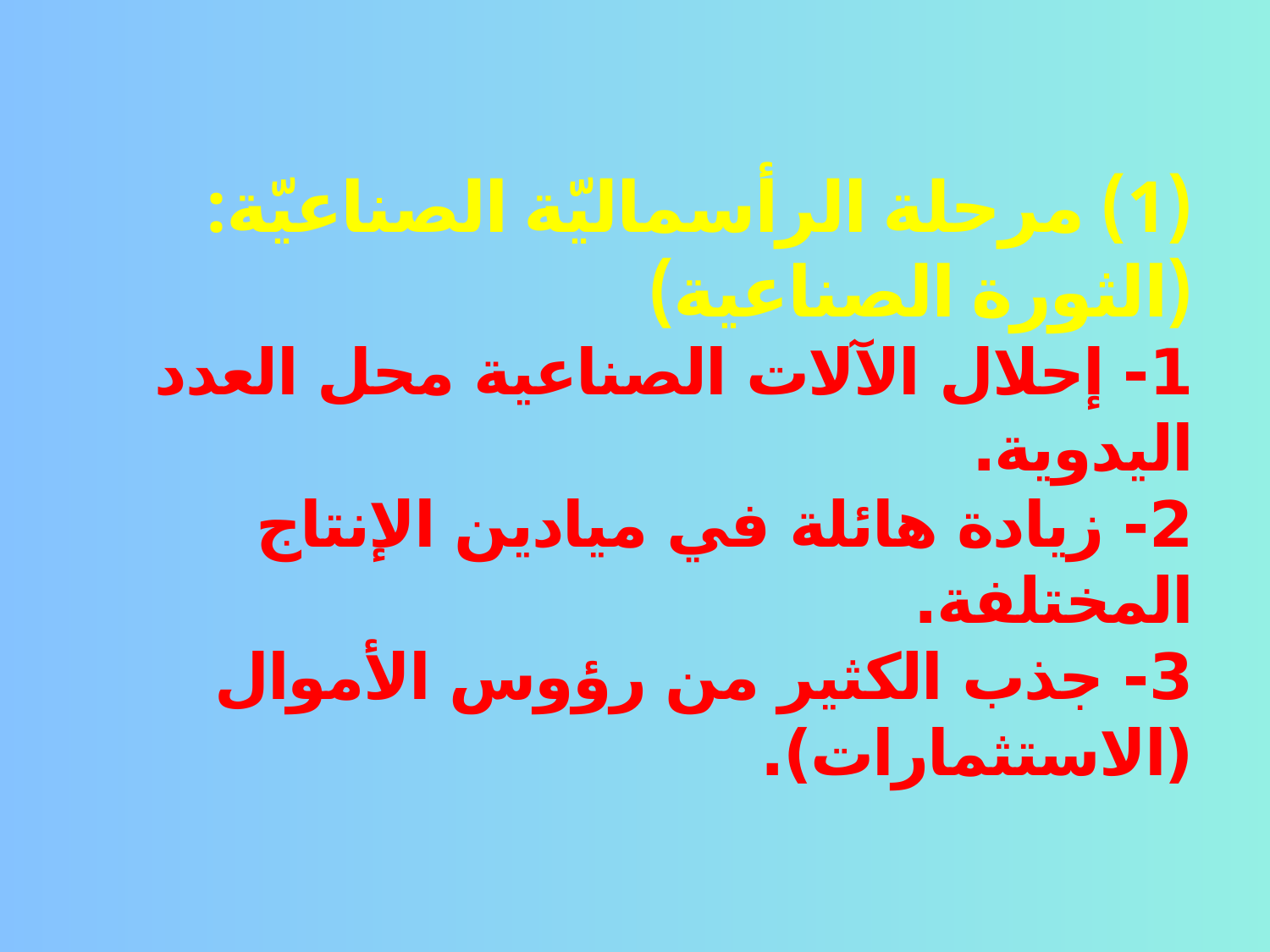

# (1) مرحلة الرأسماليّة الصناعيّة: (الثورة الصناعية) 1- إحلال الآلات الصناعية محل العدد اليدوية. 2- زيادة هائلة في ميادين الإنتاج المختلفة. 3- جذب الكثير من رؤوس الأموال (الاستثمارات).